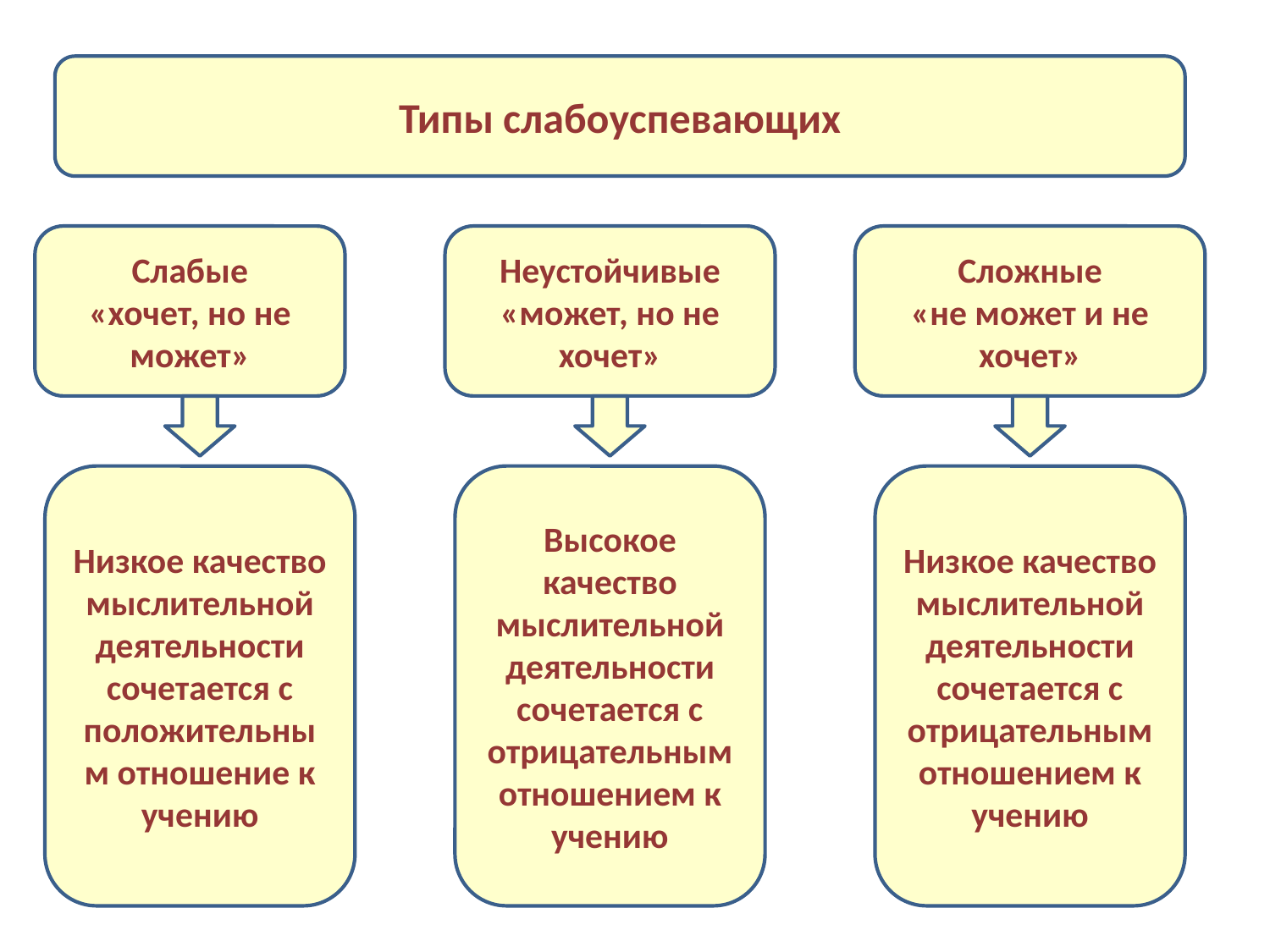

Типы слабоуспевающих
Слабые
«хочет, но не может»
Неустойчивые
«может, но не хочет»
Сложные
«не может и не хочет»

Низкое качество мыслительной деятельности сочетается с положительным отношение к учению
Высокое качество мыслительной деятельности сочетается с отрицательным отношением к учению
Низкое качество мыслительной деятельности сочетается с отрицательным отношением к учению